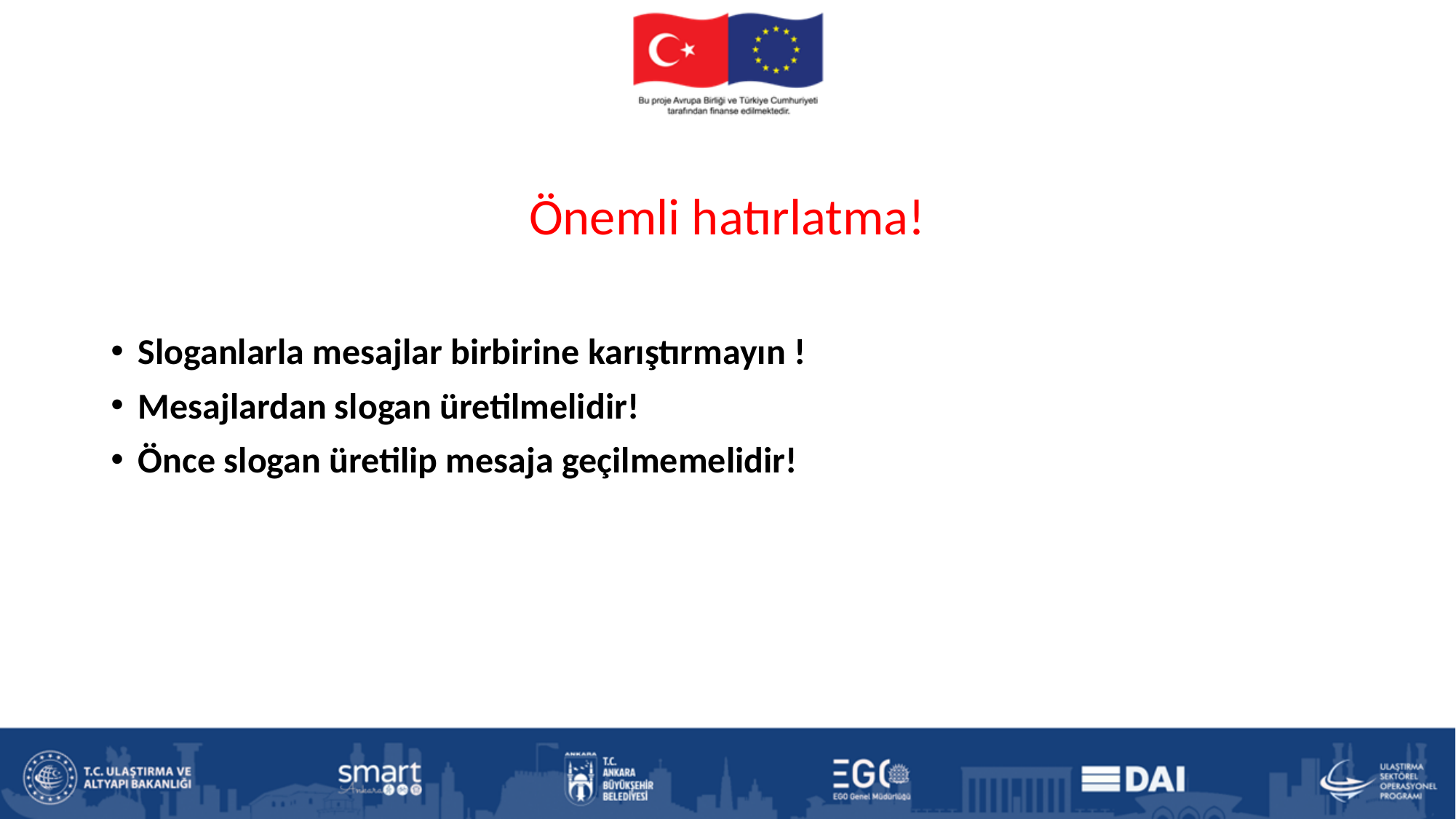

# Önemli hatırlatma!
Sloganlarla mesajlar birbirine karıştırmayın !
Mesajlardan slogan üretilmelidir!
Önce slogan üretilip mesaja geçilmemelidir!